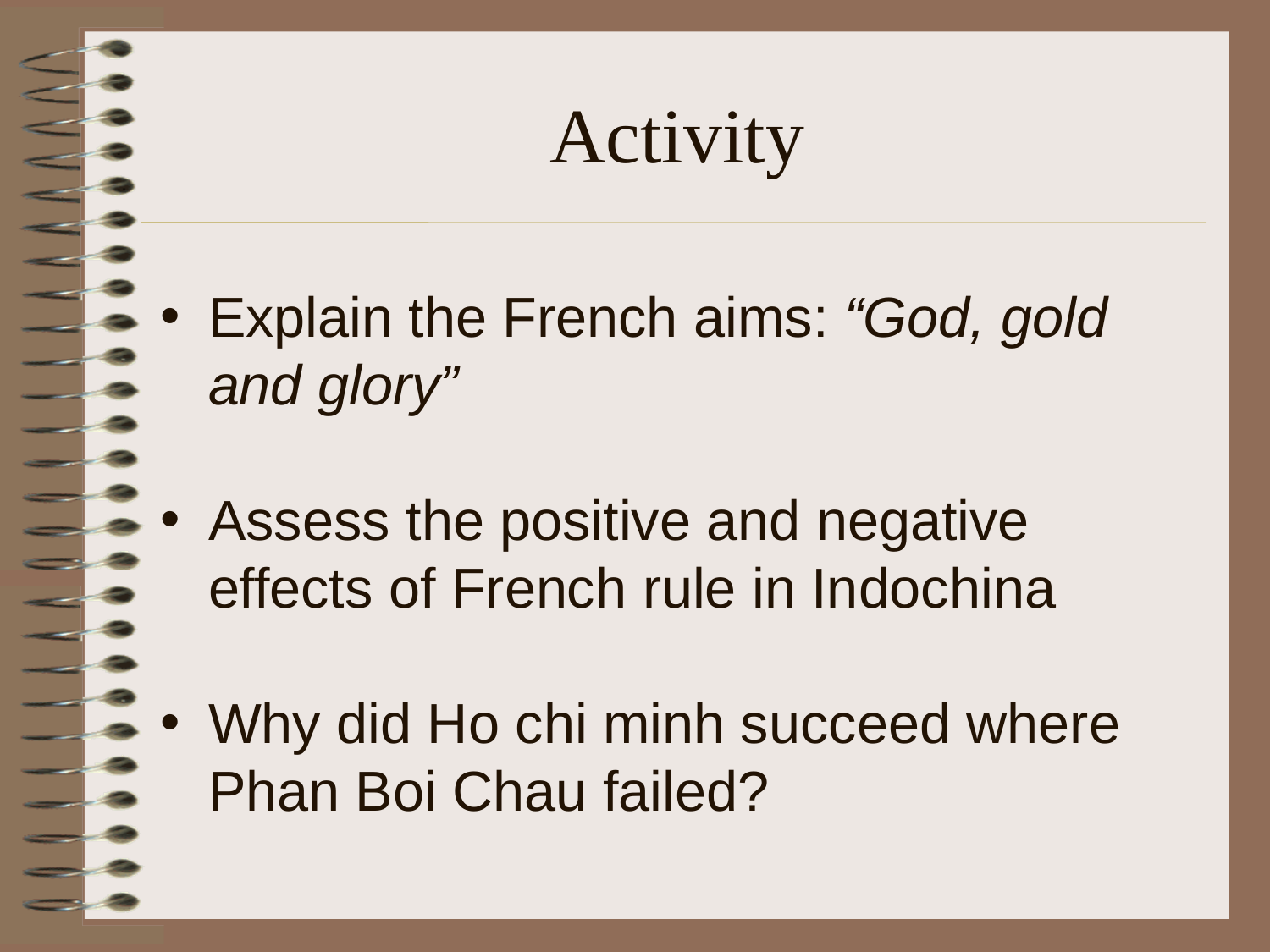

# Activity
Explain the French aims: “God, gold and glory”

Assess the positive and negative effects of French rule in Indochina

Why did Ho chi minh succeed where Phan Boi Chau failed?